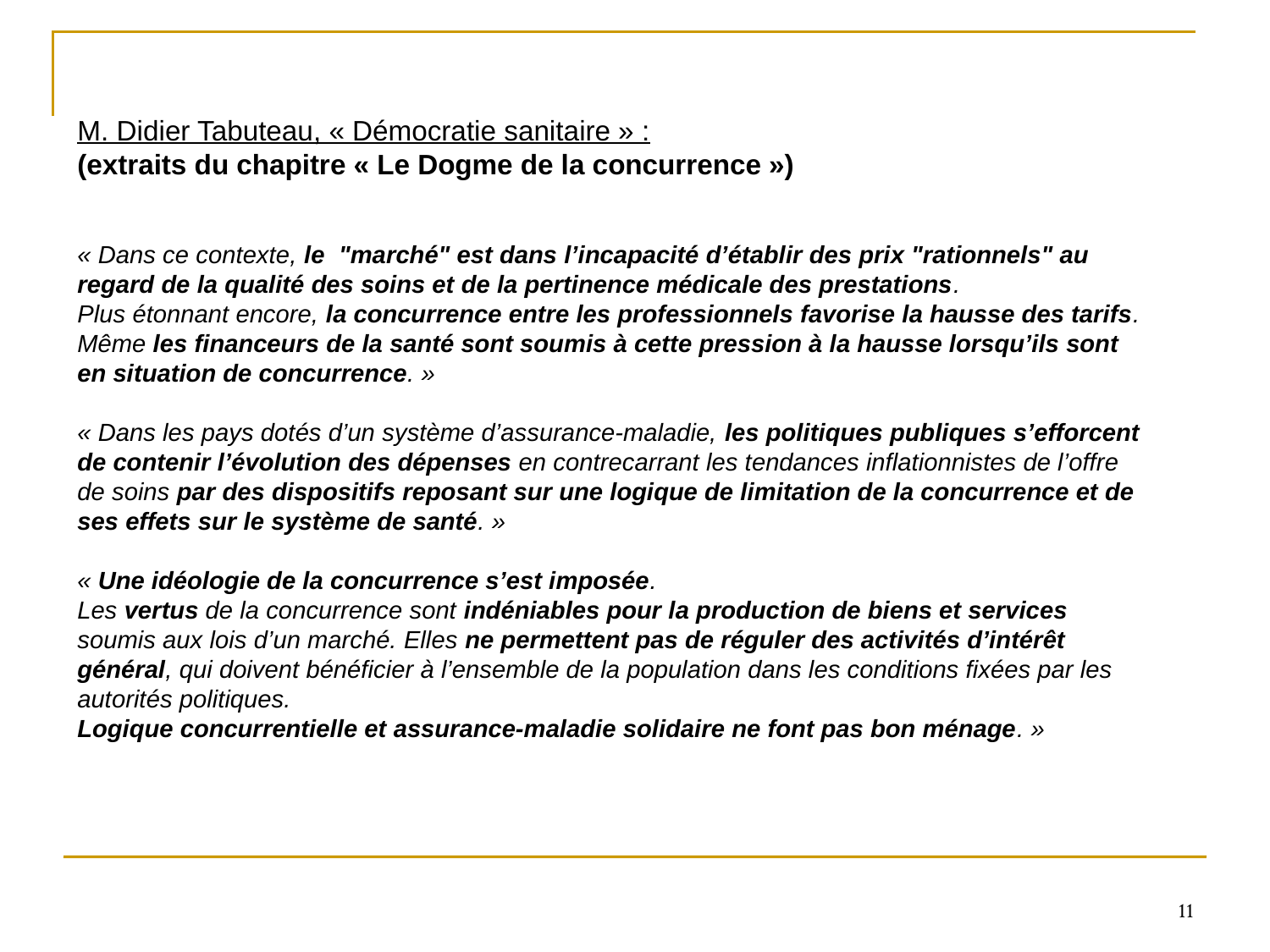

M. Didier Tabuteau, « Démocratie sanitaire » :
(extraits du chapitre « Le Dogme de la concurrence »)

« Dans ce contexte, le  "marché" est dans l’incapacité d’établir des prix "rationnels" au regard de la qualité des soins et de la pertinence médicale des prestations.
Plus étonnant encore, la concurrence entre les professionnels favorise la hausse des tarifs.
Même les financeurs de la santé sont soumis à cette pression à la hausse lorsqu’ils sont en situation de concurrence. »

« Dans les pays dotés d’un système d’assurance-maladie, les politiques publiques s’efforcent de contenir l’évolution des dépenses en contrecarrant les tendances inflationnistes de l’offre de soins par des dispositifs reposant sur une logique de limitation de la concurrence et de ses effets sur le système de santé. »

« Une idéologie de la concurrence s’est imposée.
Les vertus de la concurrence sont indéniables pour la production de biens et services soumis aux lois d’un marché. Elles ne permettent pas de réguler des activités d’intérêt général, qui doivent bénéficier à l’ensemble de la population dans les conditions fixées par les autorités politiques.
Logique concurrentielle et assurance-maladie solidaire ne font pas bon ménage. »

11